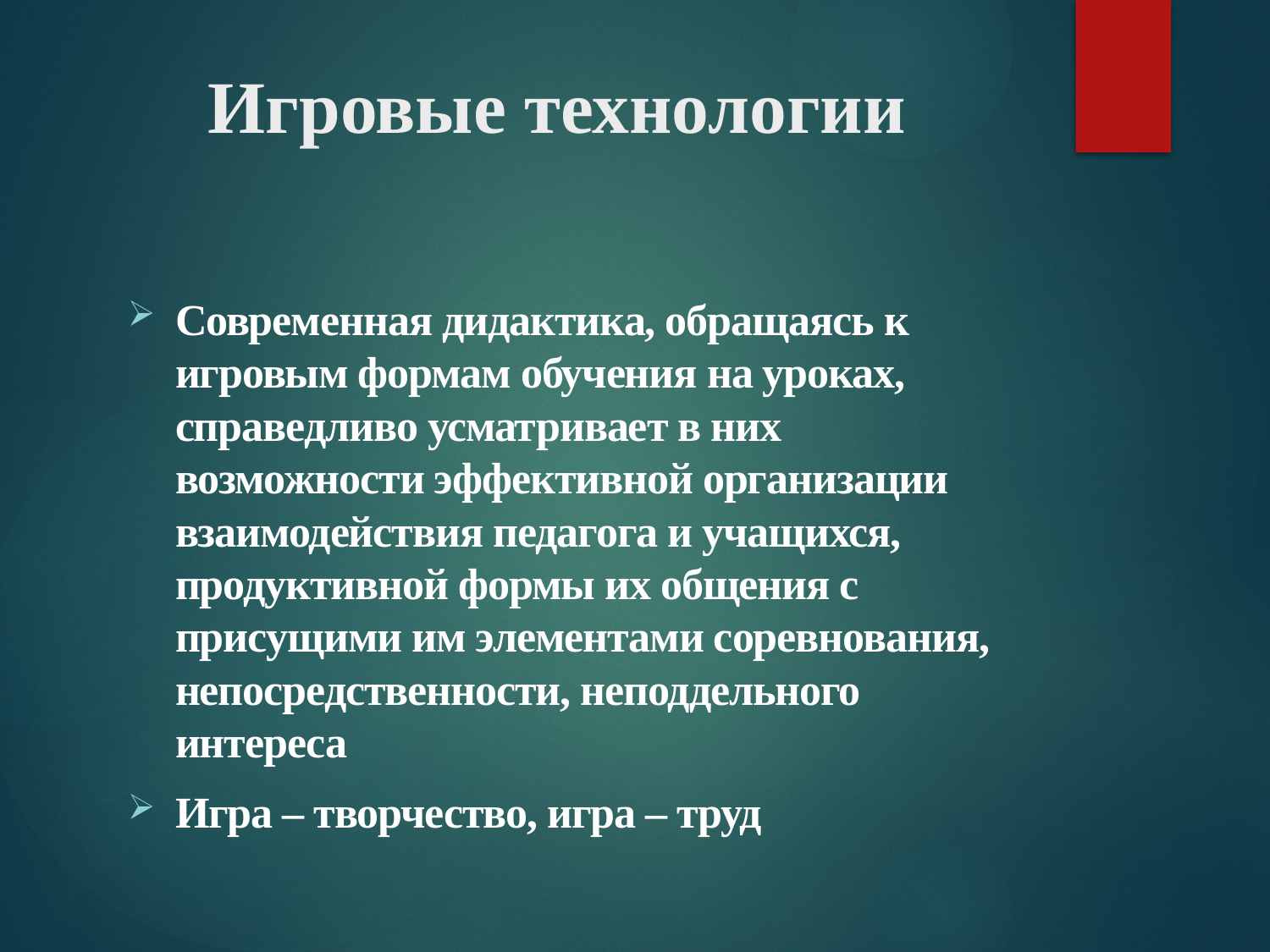

# Игровые технологии
Современная дидактика, обращаясь к игровым формам обучения на уроках, справедливо усматривает в них возможности эффективной организации взаимодействия педагога и учащихся, продуктивной формы их общения с присущими им элементами соревнования, непосредственности, неподдельного интереса
Игра – творчество, игра – труд